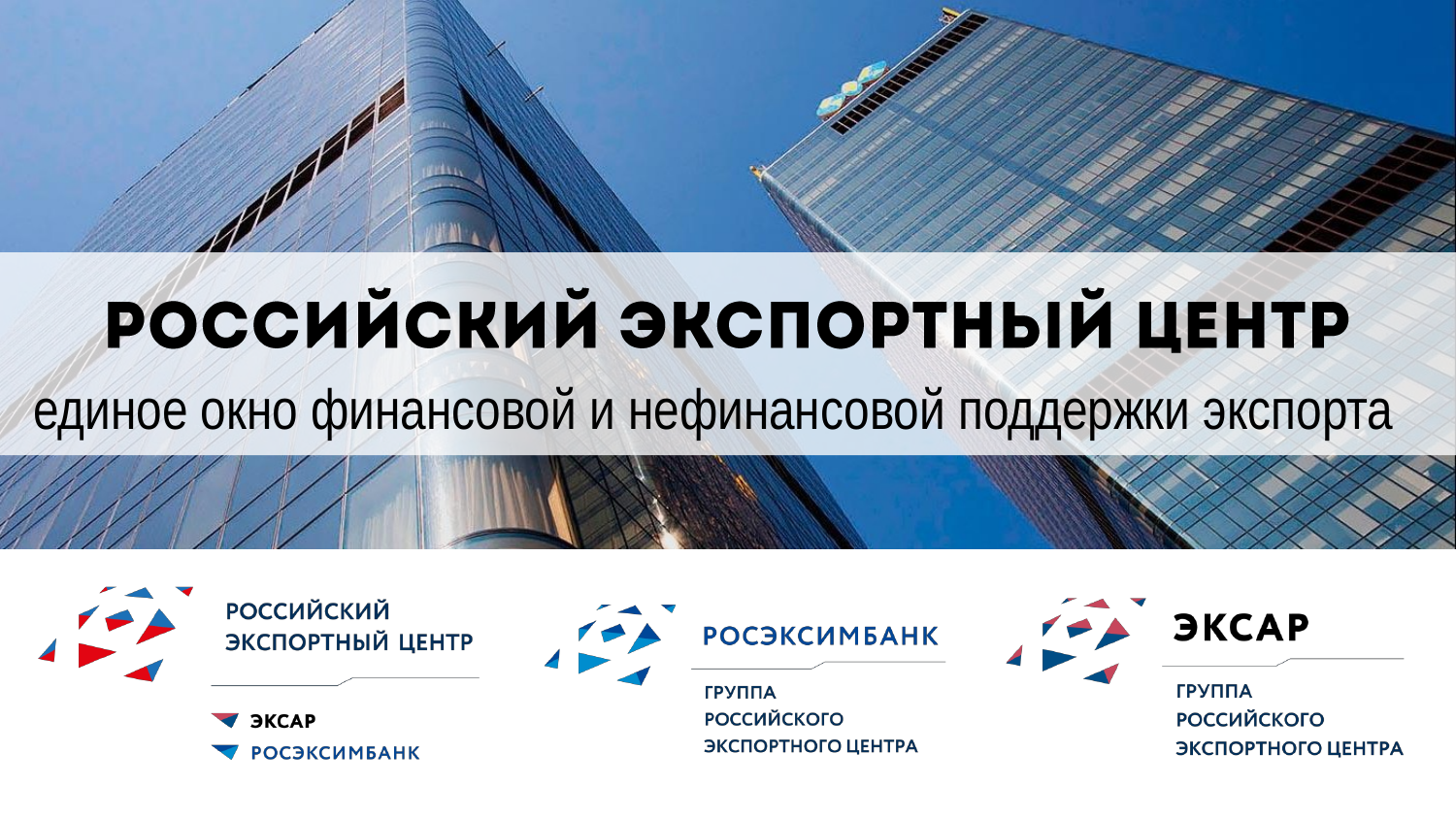

# единое окно финансовой и нефинансовой поддержки экспорта